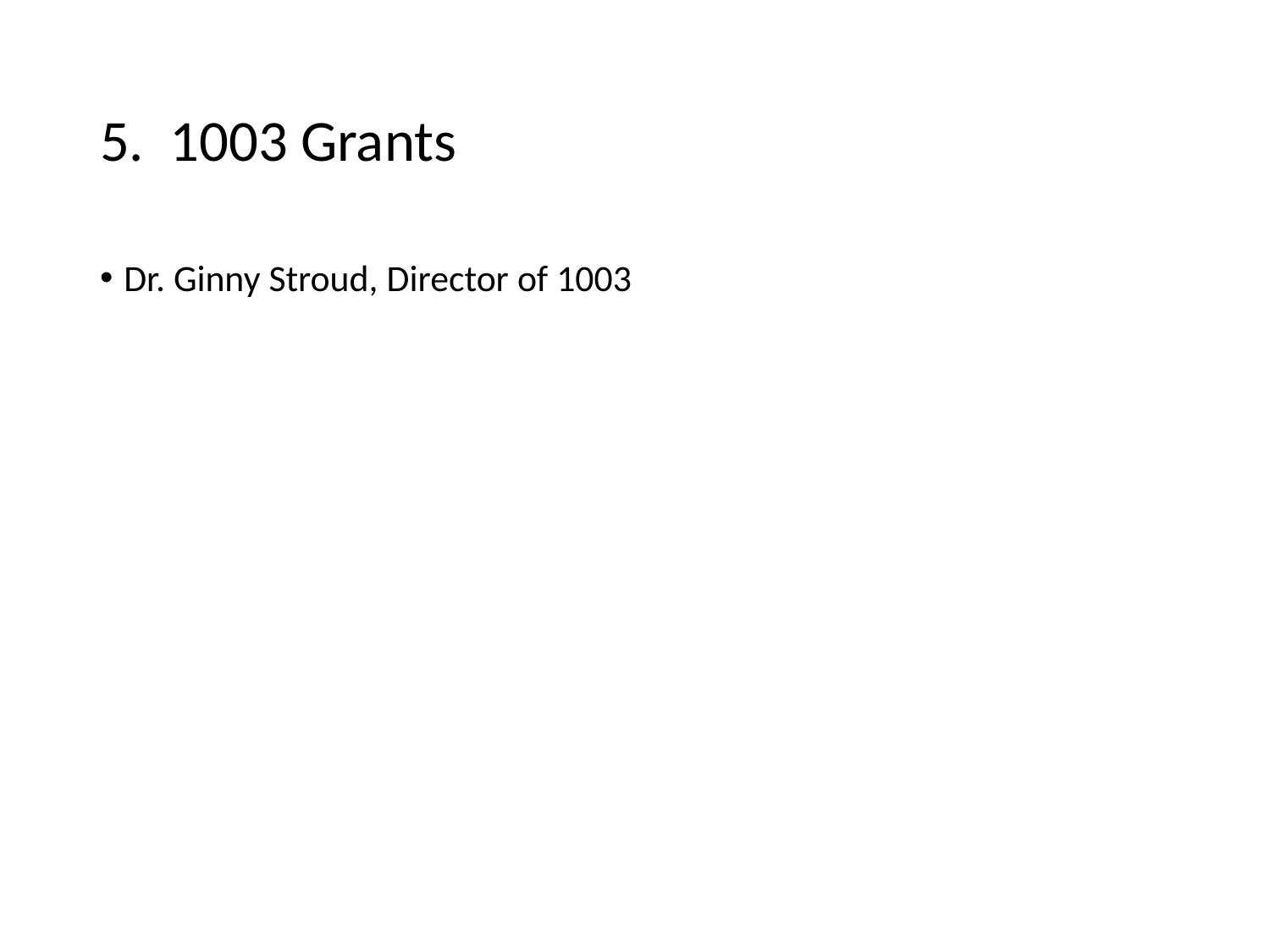

# 5.  1003 Grants
Dr. Ginny Stroud, Director of 1003